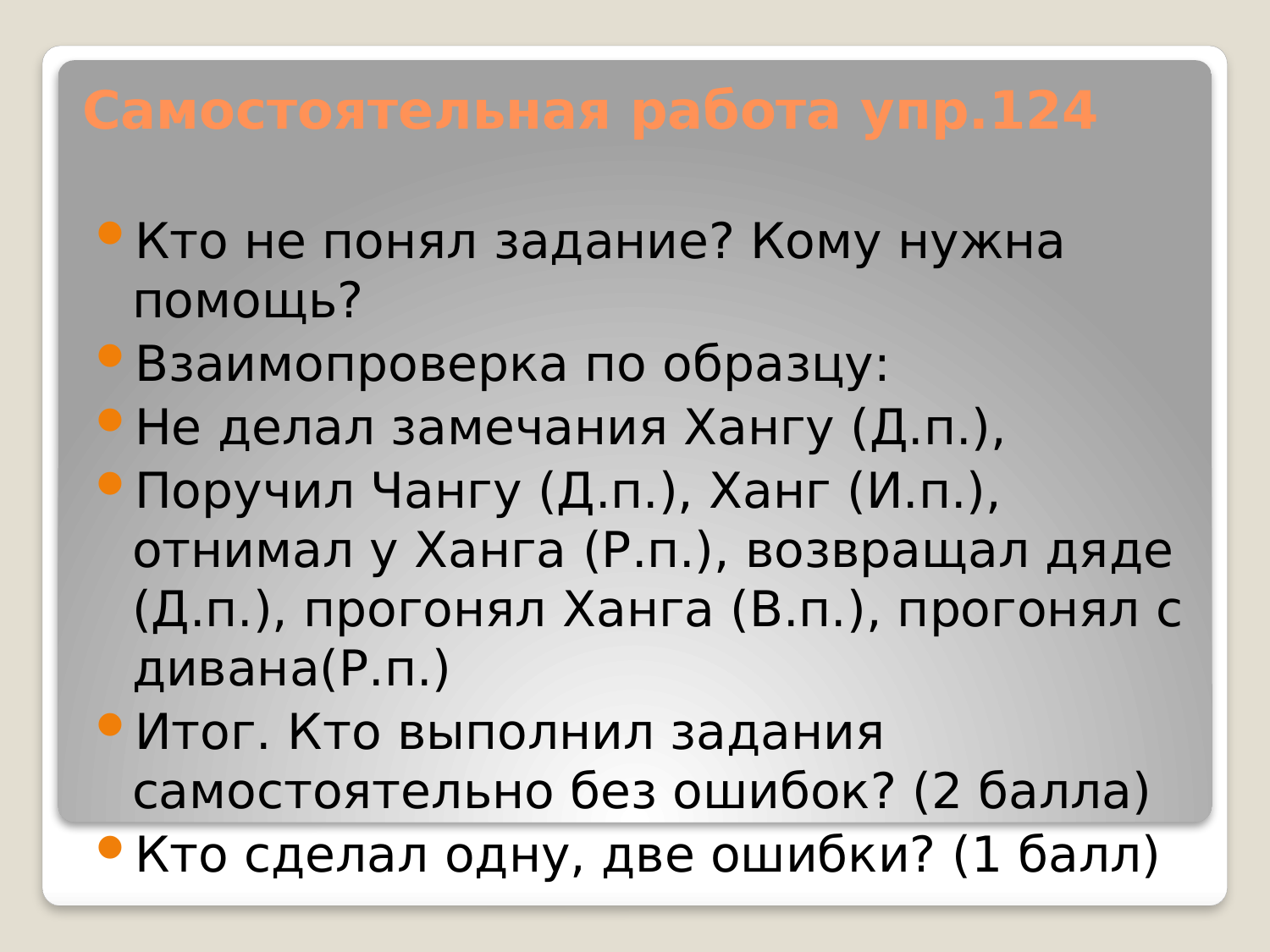

# Самостоятельная работа упр.124
Кто не понял задание? Кому нужна помощь?
Взаимопроверка по образцу:
Не делал замечания Хангу (Д.п.),
Поручил Чангу (Д.п.), Ханг (И.п.), отнимал у Ханга (Р.п.), возвращал дяде (Д.п.), прогонял Ханга (В.п.), прогонял с дивана(Р.п.)
Итог. Кто выполнил задания самостоятельно без ошибок? (2 балла)
Кто сделал одну, две ошибки? (1 балл)